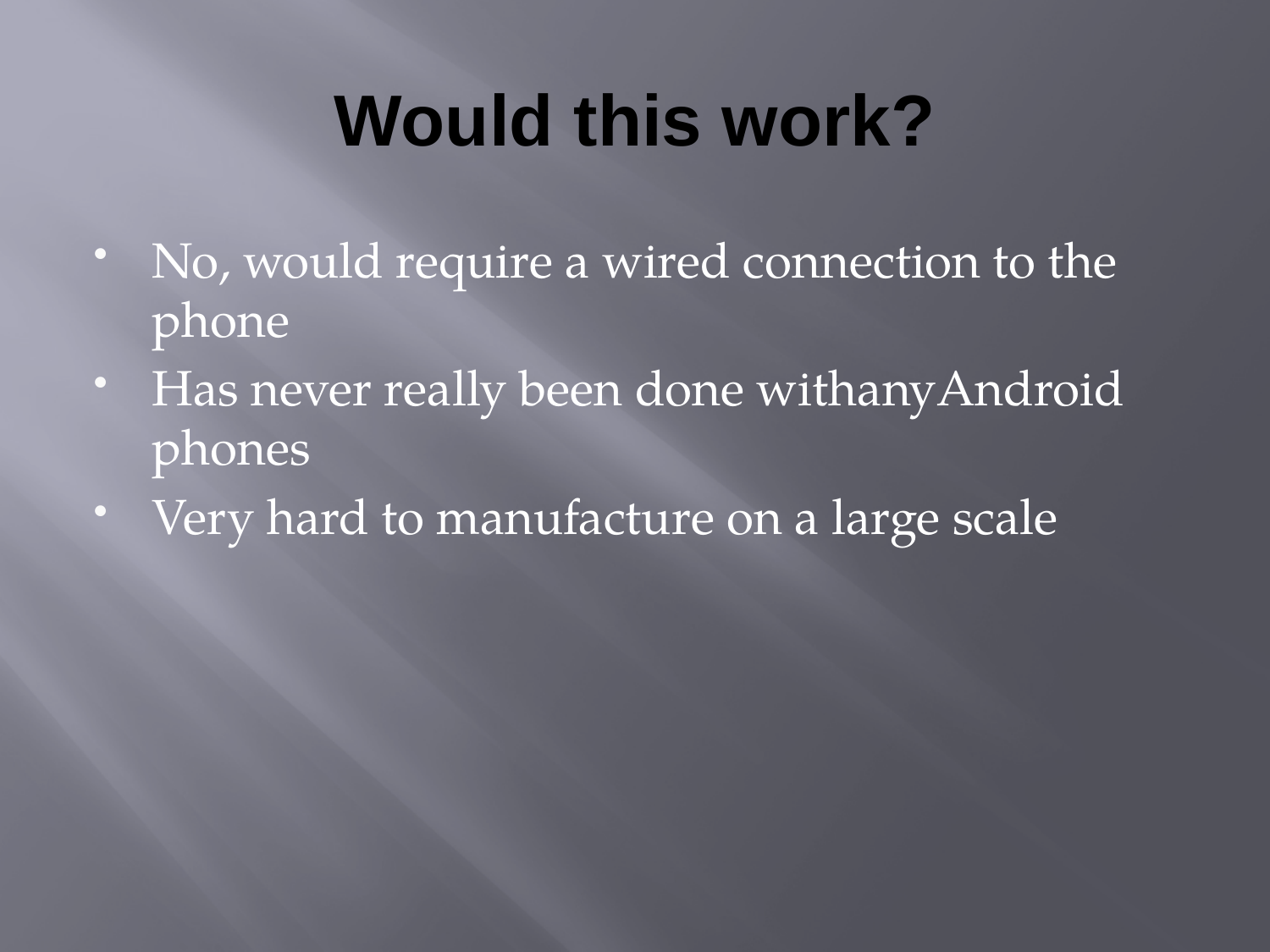

# Would this work?
No, would require a wired connection to the phone
Has never really been done withanyAndroid phones
Very hard to manufacture on a large scale